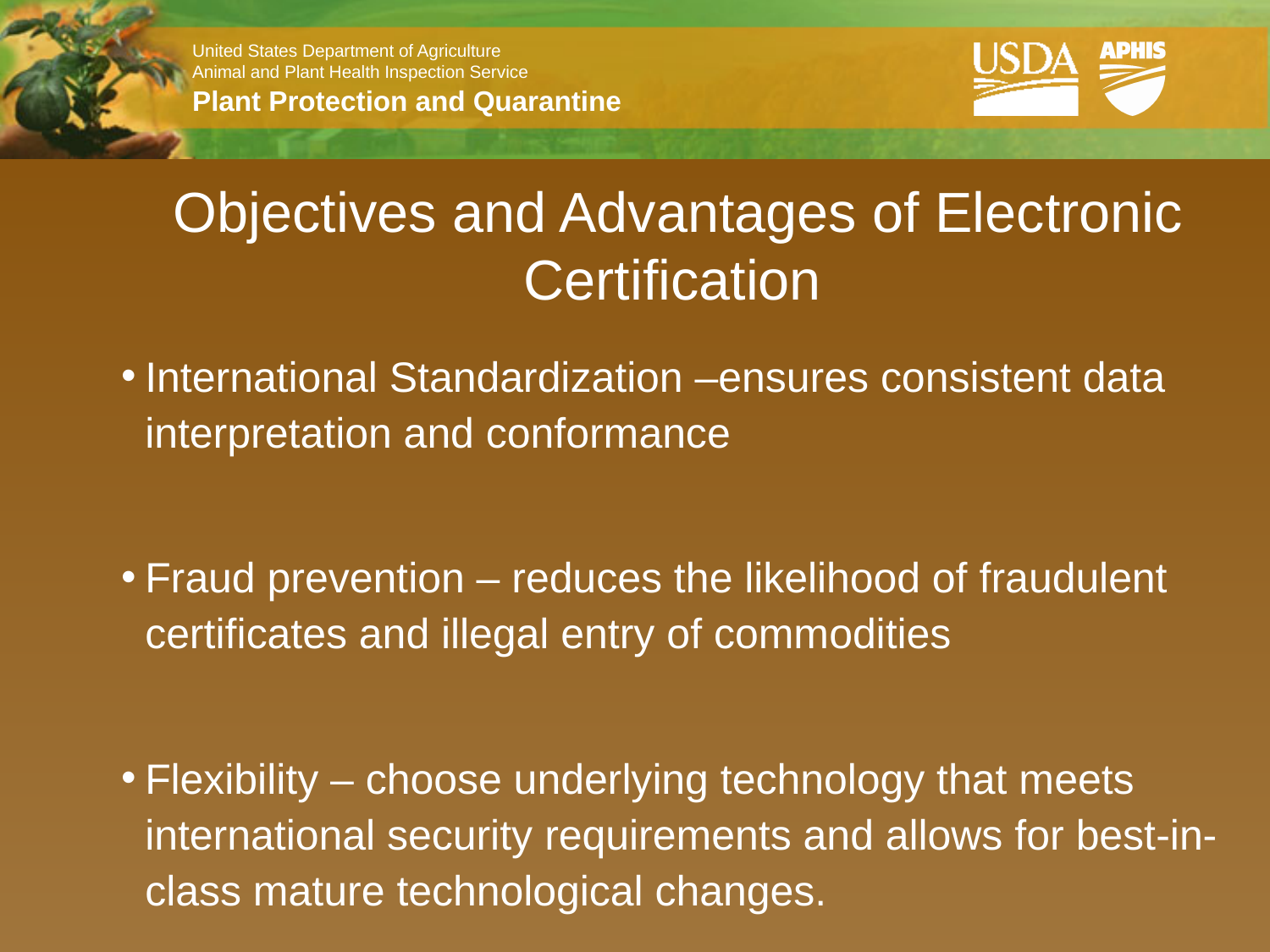

Objectives and Advantages of Electronic Certification
International Standardization –ensures consistent data interpretation and conformance

Fraud prevention – reduces the likelihood of fraudulent certificates and illegal entry of commodities

Flexibility – choose underlying technology that meets international security requirements and allows for best-in-class mature technological changes.